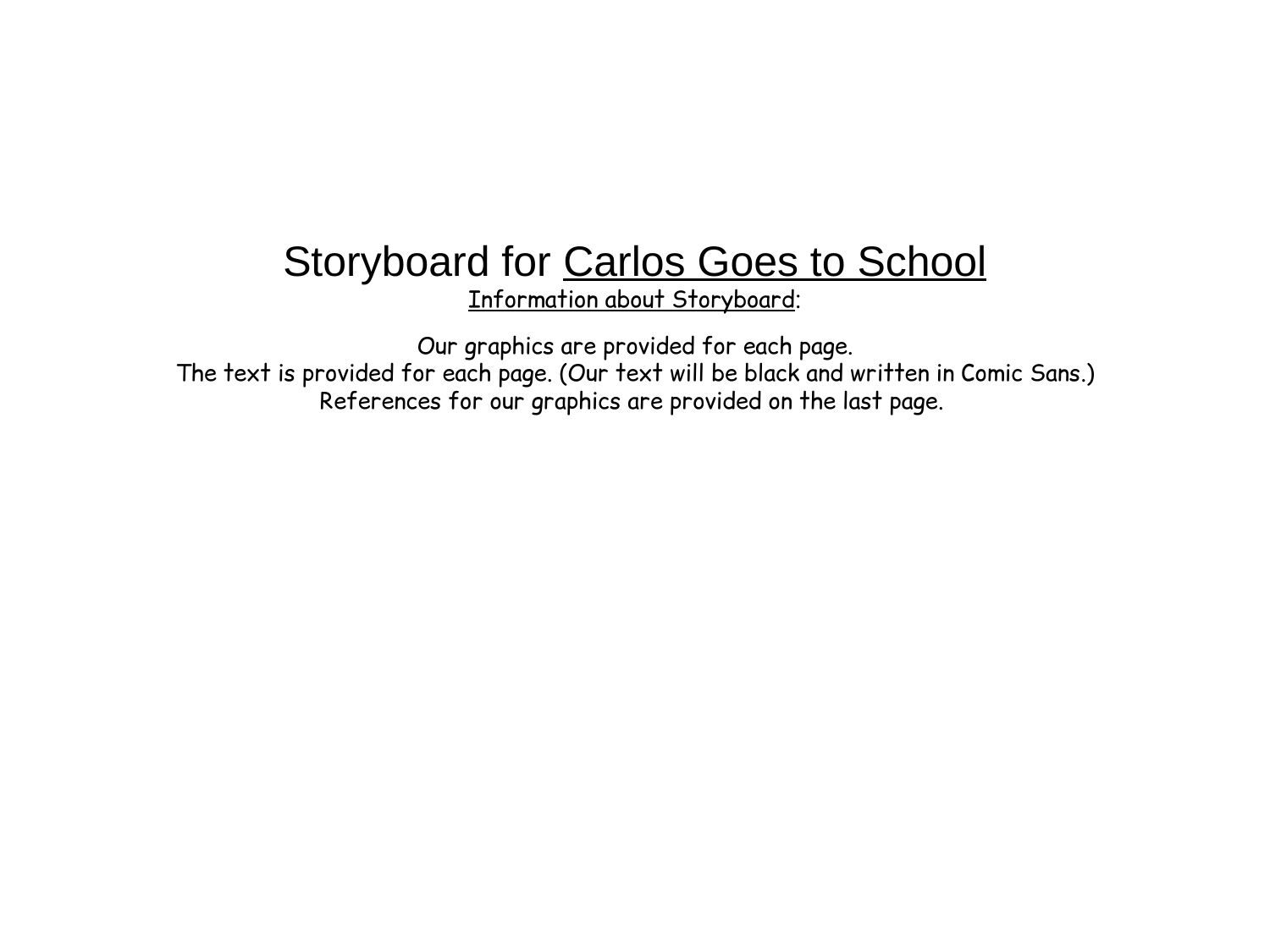

Storyboard for Carlos Goes to School
Information about Storyboard:

Our graphics are provided for each page.
The text is provided for each page. (Our text will be black and written in Comic Sans.)
References for our graphics are provided on the last page.